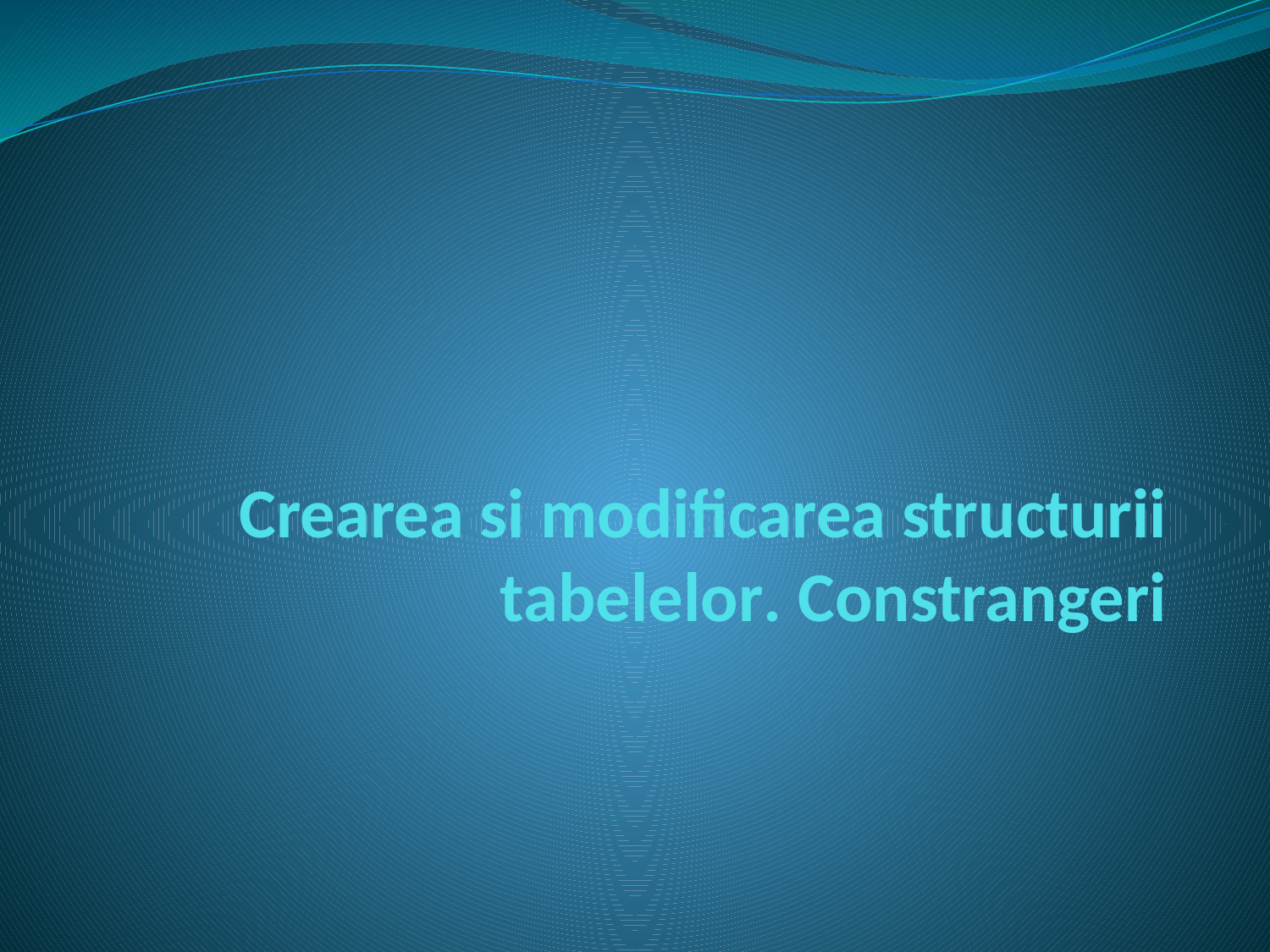

# Crearea si modificarea structurii tabelelor. Constrangeri